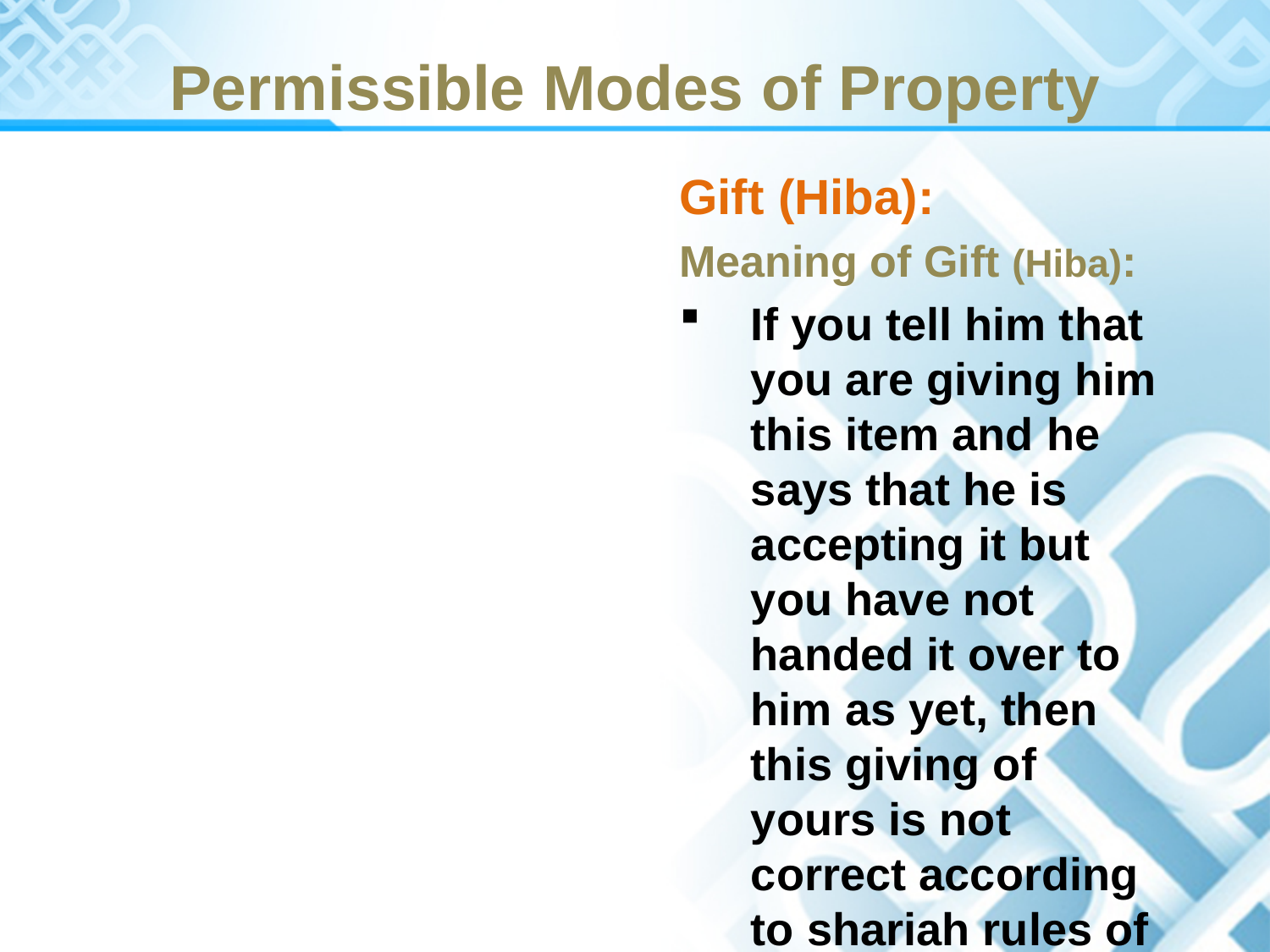

Permissible Modes of Property
Gift (Hiba):
Meaning of Gift (Hiba):
If you tell him that you are giving him this item and he says that he is accepting it but you have not handed it over to him as yet, then this giving of yours is not correct according to shariah rules of Hiba.